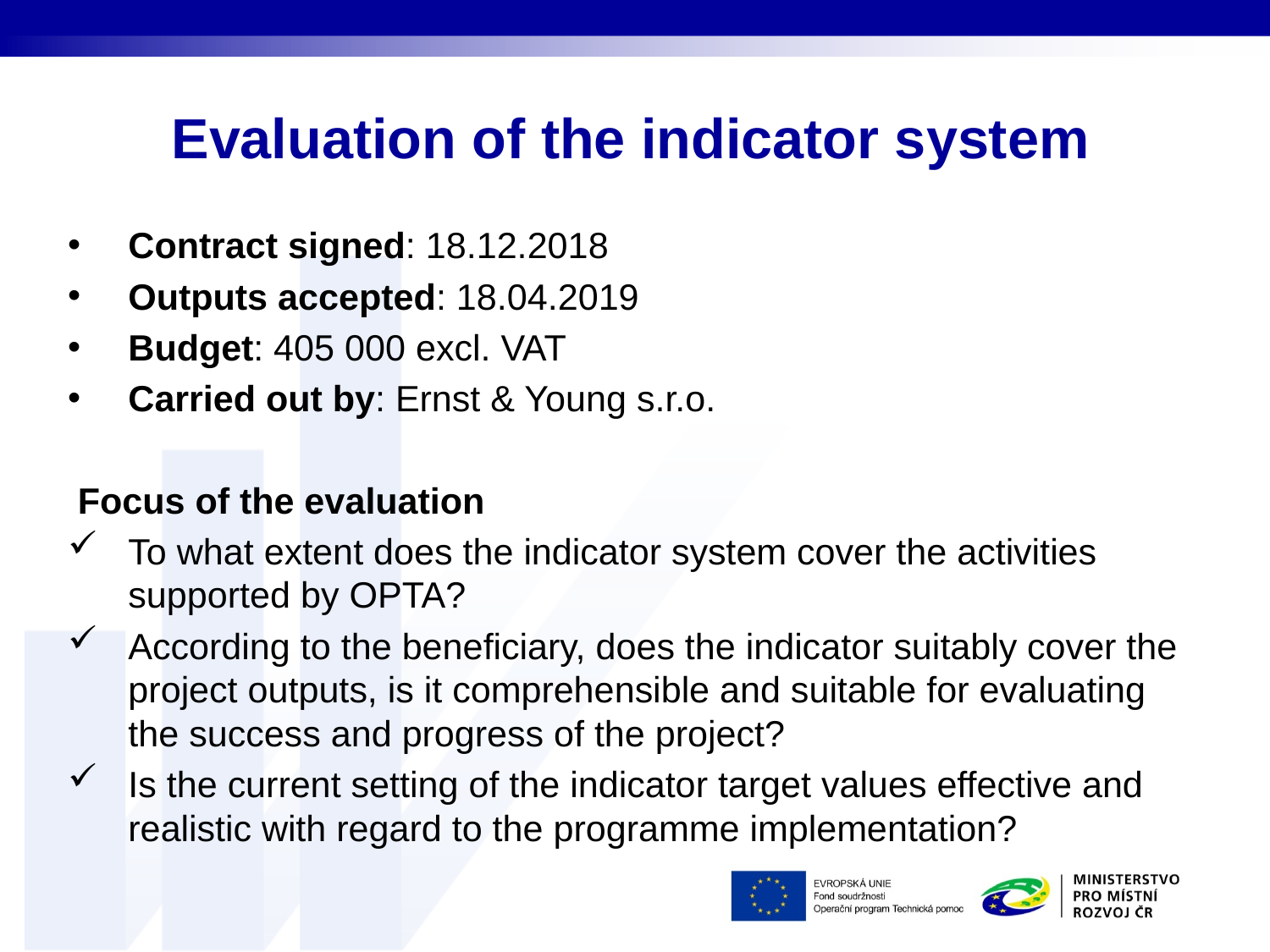

# Evaluation of the indicator system
Contract signed: 18.12.2018
Outputs accepted: 18.04.2019
Budget: 405 000 excl. VAT
Carried out by: Ernst & Young s.r.o.

 Focus of the evaluation
To what extent does the indicator system cover the activities supported by OPTA?
According to the beneficiary, does the indicator suitably cover the project outputs, is it comprehensible and suitable for evaluating the success and progress of the project?
Is the current setting of the indicator target values effective and realistic with regard to the programme implementation?